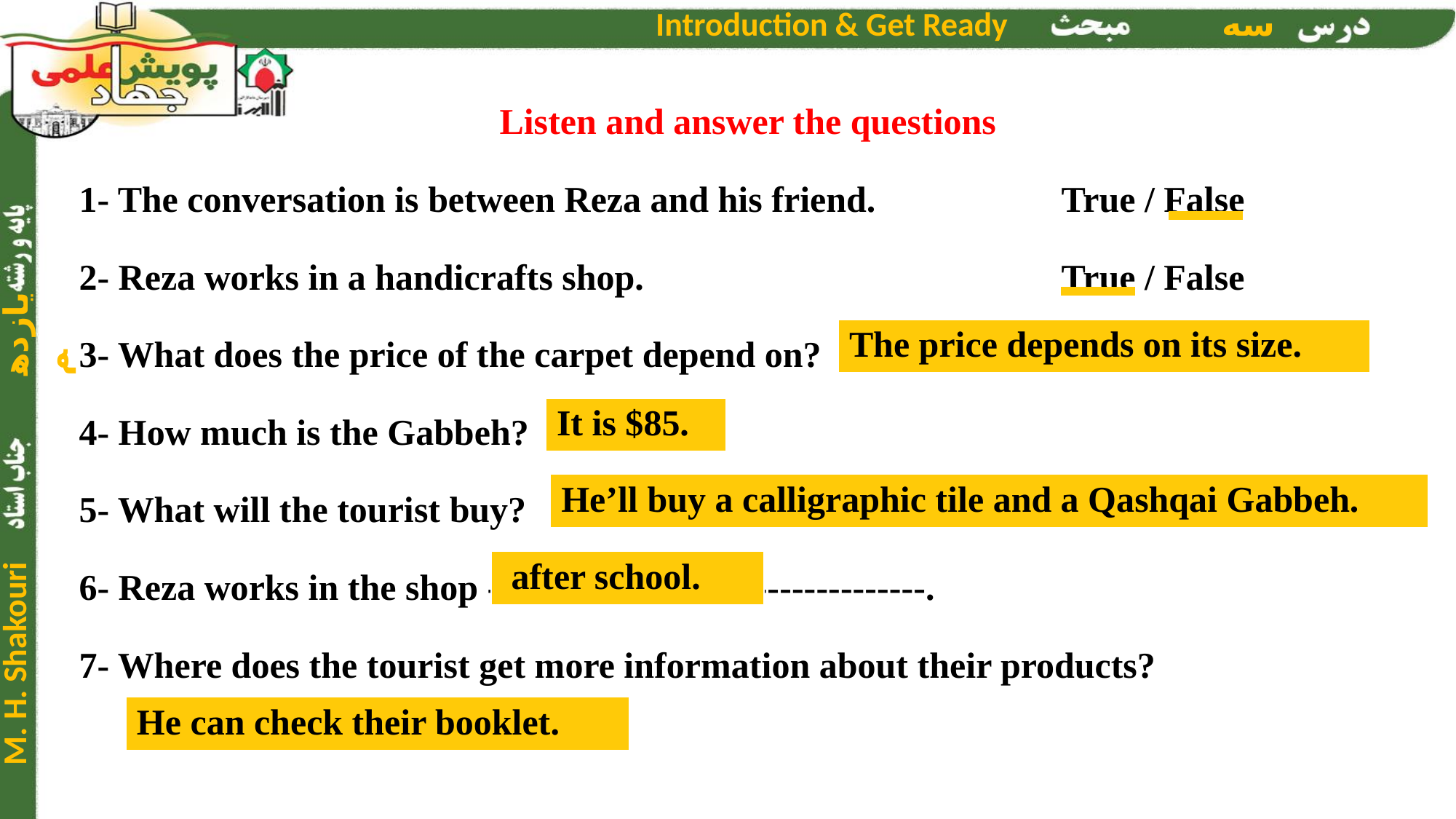

Listen and answer the questions
1- The conversation is between Reza and his friend.		True / False
2- Reza works in a handicrafts shop.				True / False
3- What does the price of the carpet depend on?
4- How much is the Gabbeh?
5- What will the tourist buy?
6- Reza works in the shop ------------------------------------.
7- Where does the tourist get more information about their products?
| The price depends on its size. |
| --- |
| It is $85. |
| --- |
| He’ll buy a calligraphic tile and a Qashqai Gabbeh. |
| --- |
| after school. |
| --- |
| He can check their booklet. |
| --- |